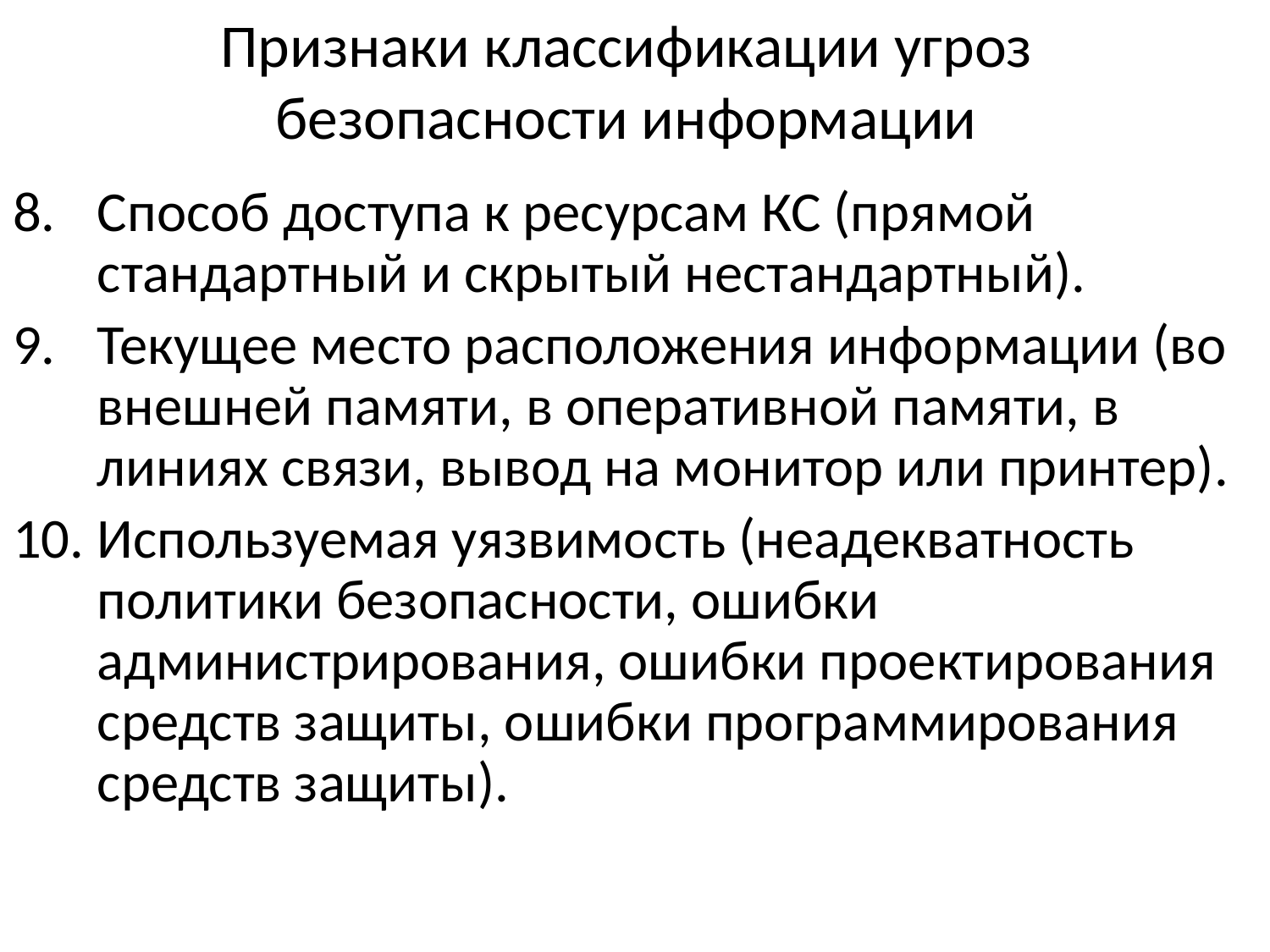

# Признаки классификации угроз безопасности информации
Способ доступа к ресурсам КС (прямой стандартный и скрытый нестандартный).
Текущее место расположения информации (во внешней памяти, в оперативной памяти, в линиях связи, вывод на монитор или принтер).
Используемая уязвимость (неадекватность политики безопасности, ошибки администрирования, ошибки проектирования средств защиты, ошибки программирования средств защиты).